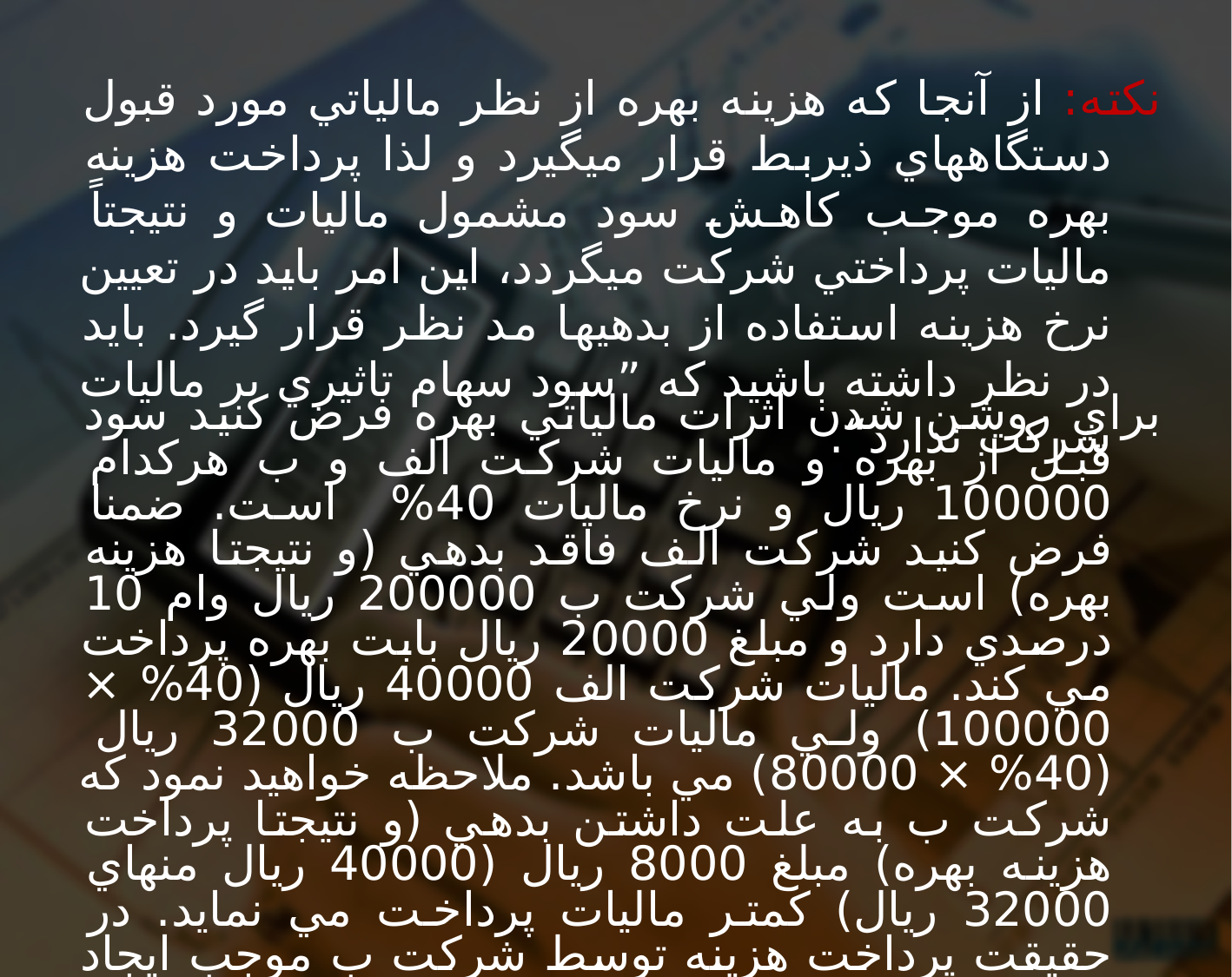

نکته: از آنجا كه هزينه بهره از نظر مالياتي مورد قبول دستگاههاي ذيربط قرار ميگيرد و لذا پرداخت هزينه بهره موجب كاهش سود مشمول ماليات و نتيجتاً ماليات پرداختي شركت ميگردد، اين امر بايد در تعيين نرخ هزينه استفاده از بدهيها مد نظر قرار گيرد. بايد در نظر داشته باشيد كه ”سود سهام تاثيري بر ماليات شركت ندارد“.
براي روشن شدن اثرات مالياتي بهره فرض كنيد سود قبل از بهره و ماليات شركت الف و ب هركدام 100000 ريال و نرخ ماليات 40%  است. ضمنا فرض كنيد شركت الف فاقد بدهي (و نتيجتا هزينه بهره) است ولي شركت ب 200000 ريال وام 10 درصدي دارد و مبلغ 20000 ريال بابت بهره پرداخت مي كند. ماليات شركت الف 40000 ريال (40% × 100000) ولي ماليات شركت ب 32000 ريال (40% × 80000) مي باشد. ملاحظه خواهيد نمود كه شركت ب به علت داشتن بدهي (و نتيجتا پرداخت هزينه بهره) مبلغ 8000 ريال (40000 ريال منهاي 32000 ريال) كمتر ماليات پرداخت مي نمايد. در حقيقت پرداخت هزينه توسط شركت ب موجب ايجاد 8000 ريال صرفه جوئي مالياتي شده است.